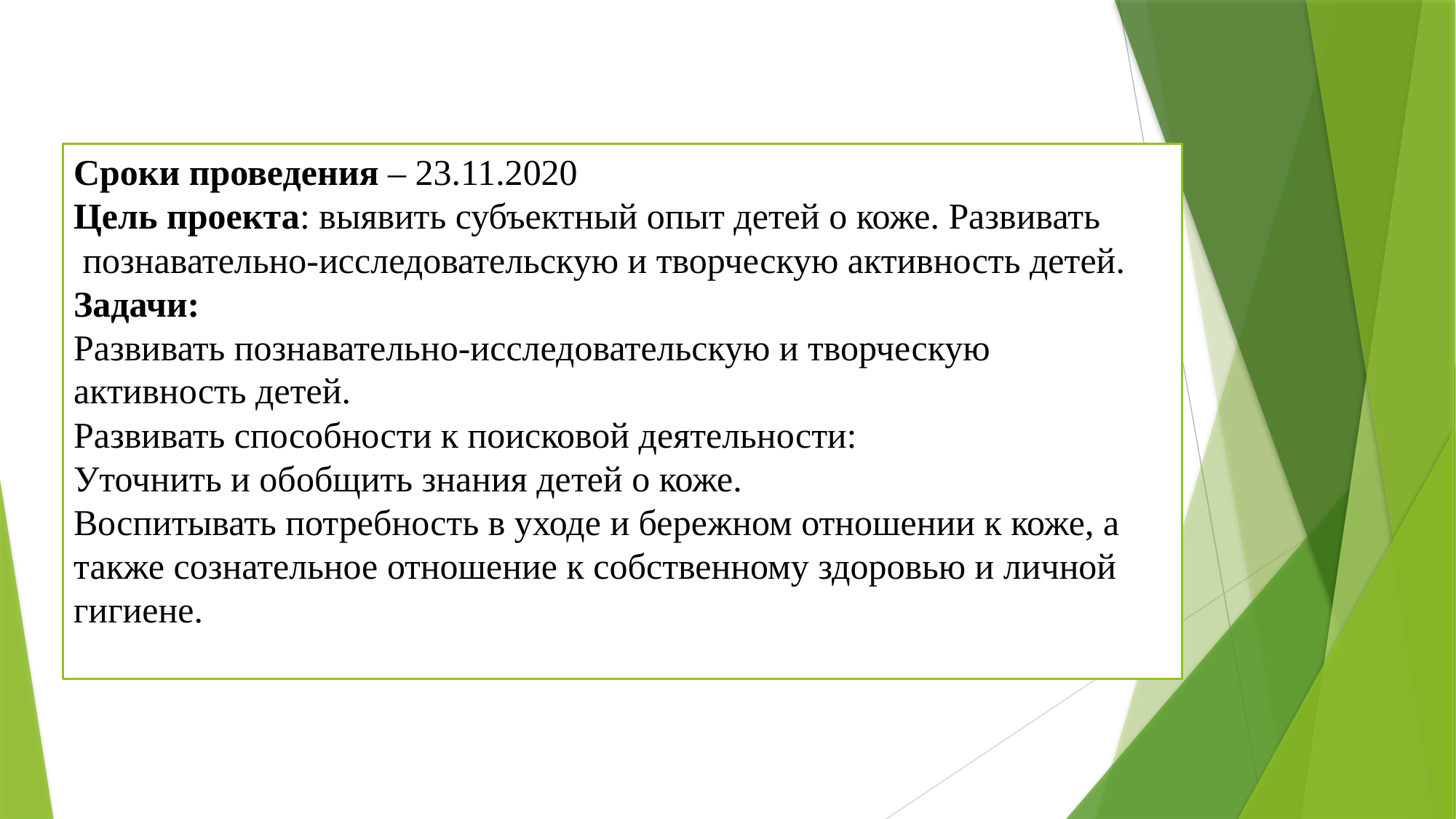

Сроки проведения – 23.11.2020
Цель проекта: выявить субъектный опыт детей о коже. Развивать         познавательно-исследовательскую и творческую активность детей.
Задачи:
Развивать познавательно-исследовательскую и творческую активность детей.
Развивать способности к поисковой деятельности:
Уточнить и обобщить знания детей о коже.
Воспитывать потребность в уходе и бережном отношении к коже, а также сознательное отношение к собственному здоровью и личной гигиене.